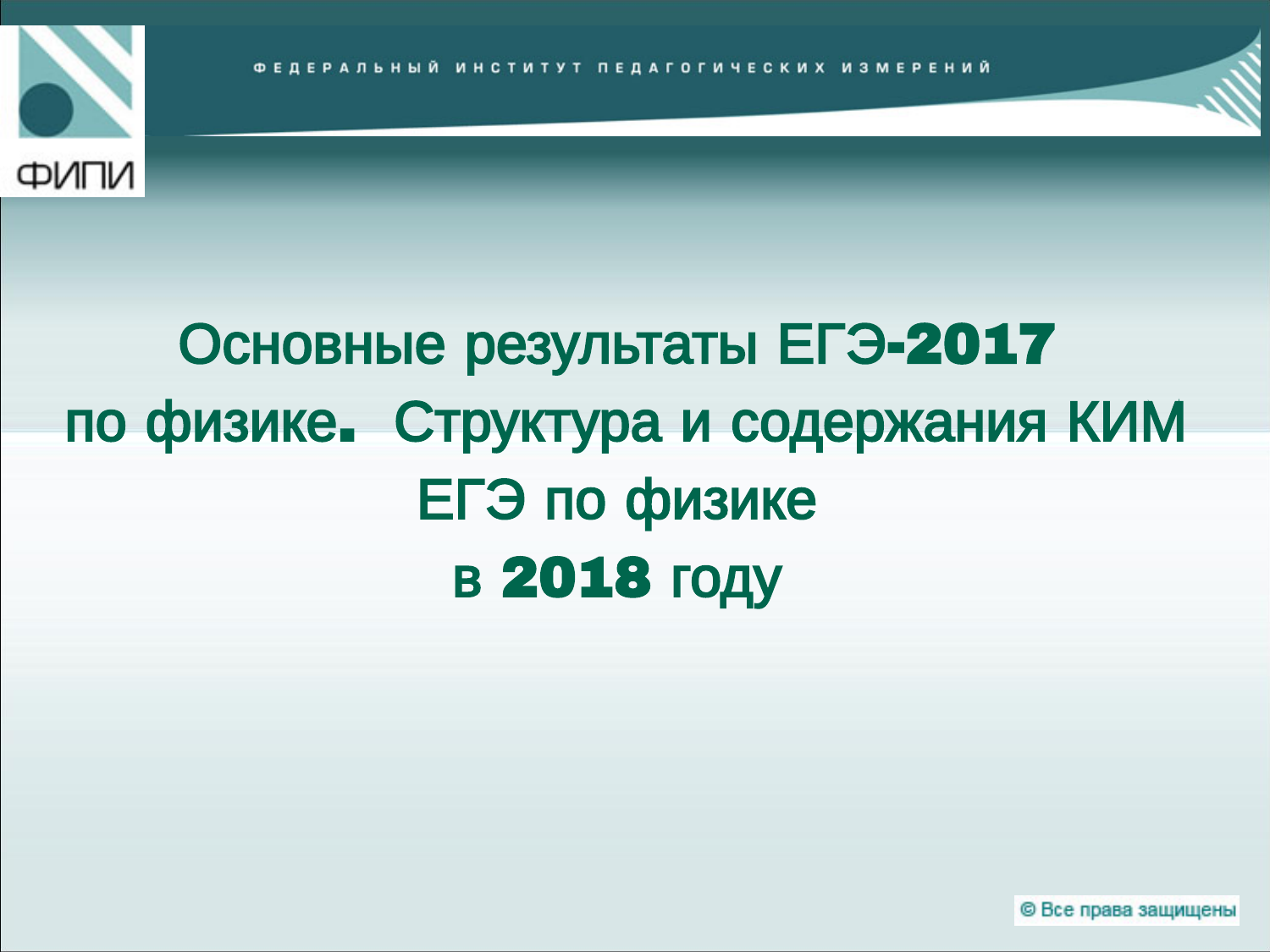

Основные результаты ЕГЭ-2017
по физике.  Структура и содержания КИМ ЕГЭ по физике
в 2018 году